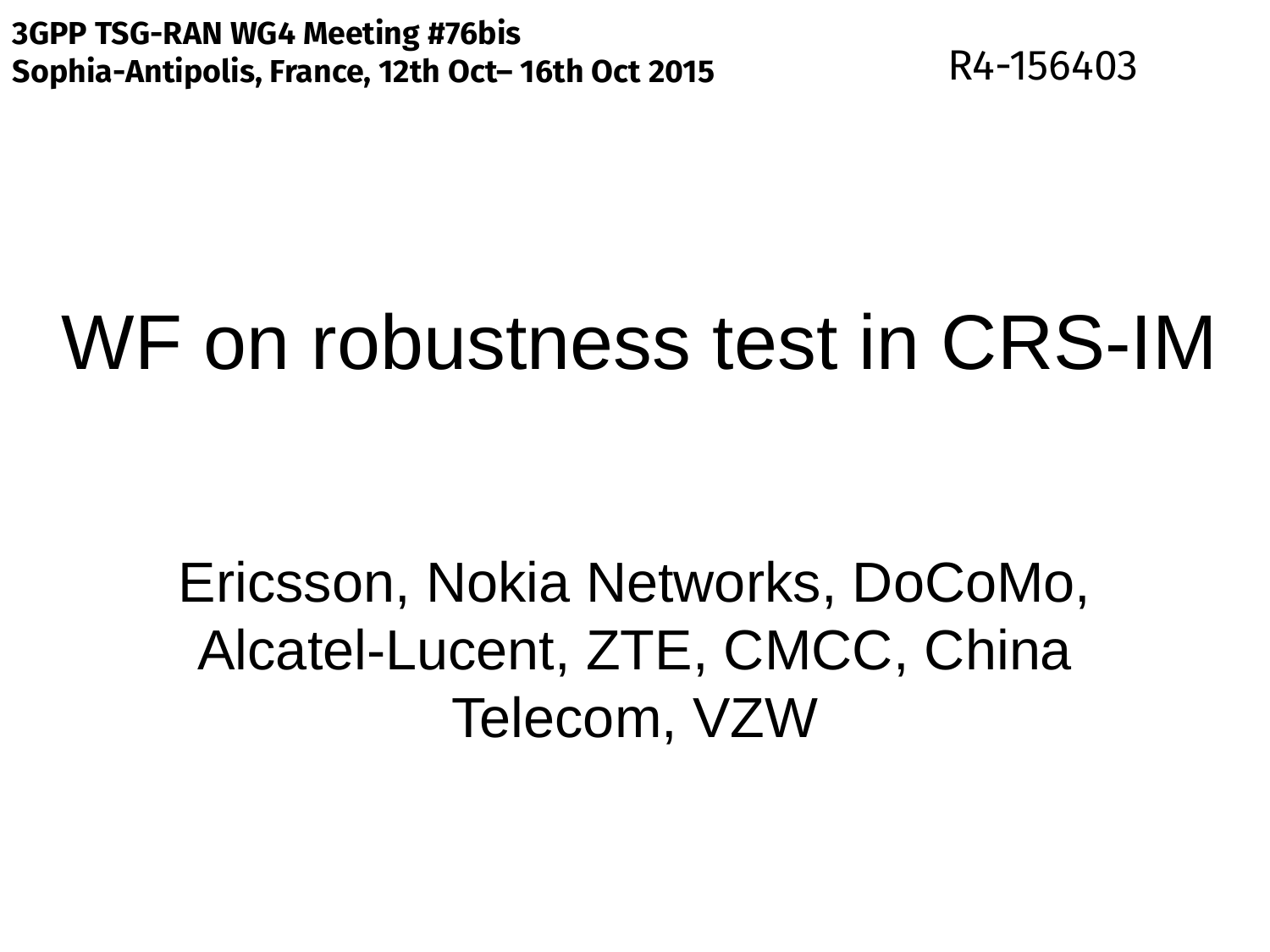

3GPP TSG-RAN WG4 Meeting #76bis
Sophia-Antipolis, France, 12th Oct– 16th Oct 2015
R4-156403
# WF on robustness test in CRS-IM
Ericsson, Nokia Networks, DoCoMo, Alcatel-Lucent, ZTE, CMCC, China Telecom, VZW